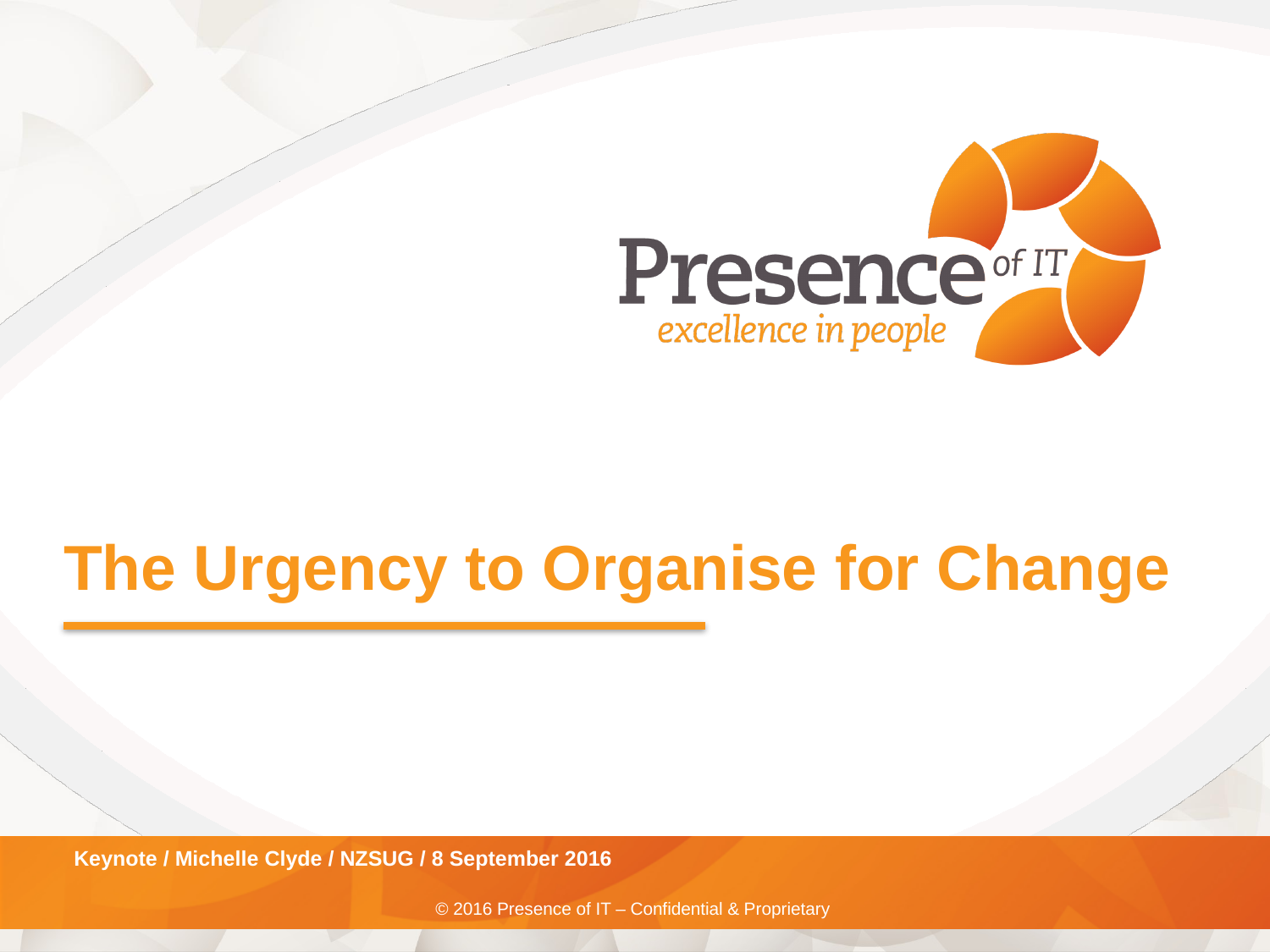

# The Urgency to Organise for Change
Keynote / Michelle Clyde / NZSUG / 8 September 2016